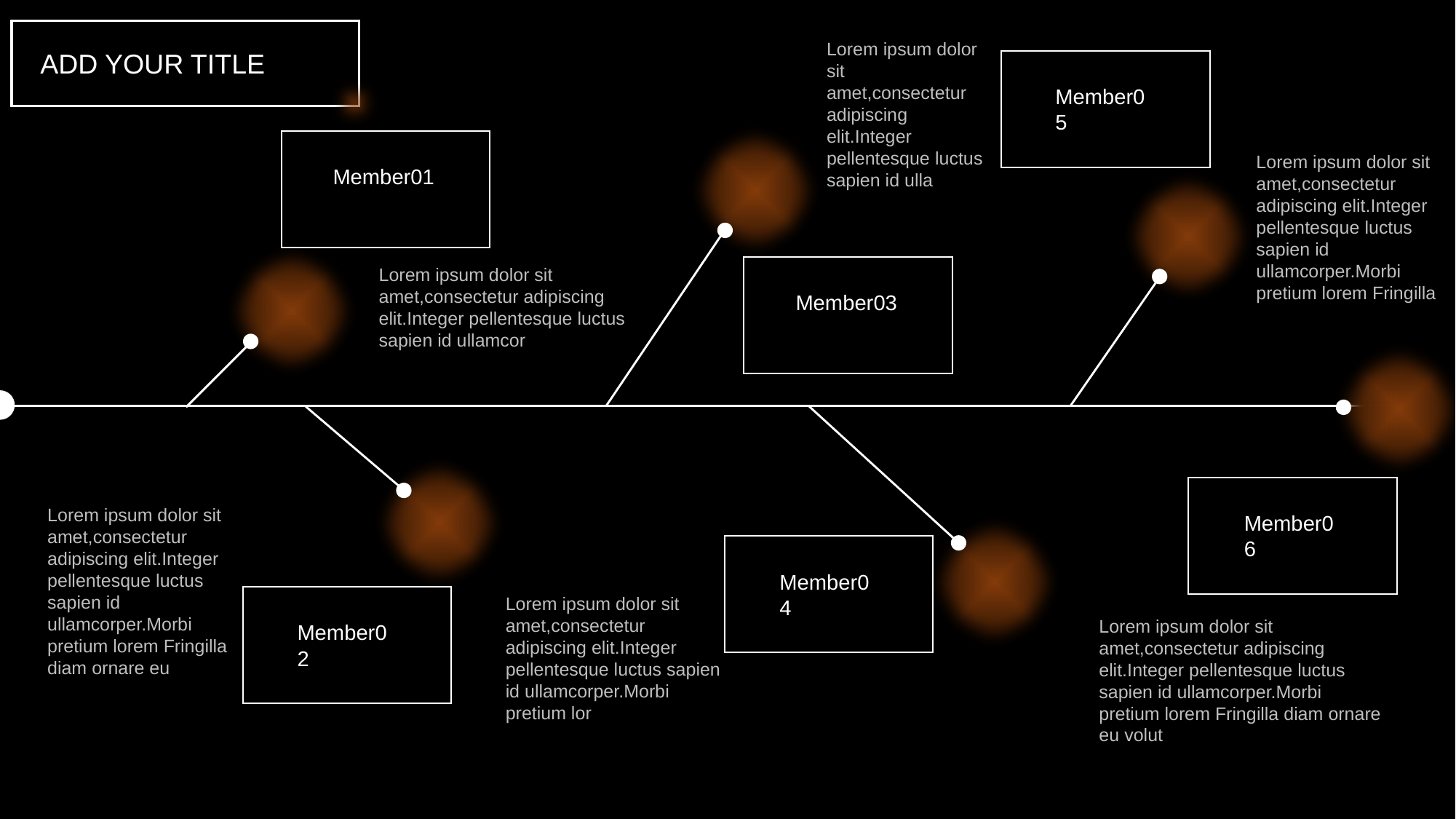

Lorem ipsum dolor sit amet,consectetur adipiscing elit.Integer pellentesque luctus sapien id ulla
ADD YOUR TITLE

Member05

Lorem ipsum dolor sit amet,consectetur adipiscing elit.Integer pellentesque luctus sapien id ullamcorper.Morbi pretium lorem Fringilla
Member01

Lorem ipsum dolor sit amet,consectetur adipiscing elit.Integer pellentesque luctus sapien id ullamcor

Member03

Lorem ipsum dolor sit amet,consectetur adipiscing elit.Integer pellentesque luctus sapien id ullamcorper.Morbi pretium lorem Fringilla diam ornare eu
Member06

Member04

Lorem ipsum dolor sit amet,consectetur adipiscing elit.Integer pellentesque luctus sapien id ullamcorper.Morbi pretium lor
Lorem ipsum dolor sit amet,consectetur adipiscing elit.Integer pellentesque luctus sapien id ullamcorper.Morbi pretium lorem Fringilla diam ornare eu volut
Member02